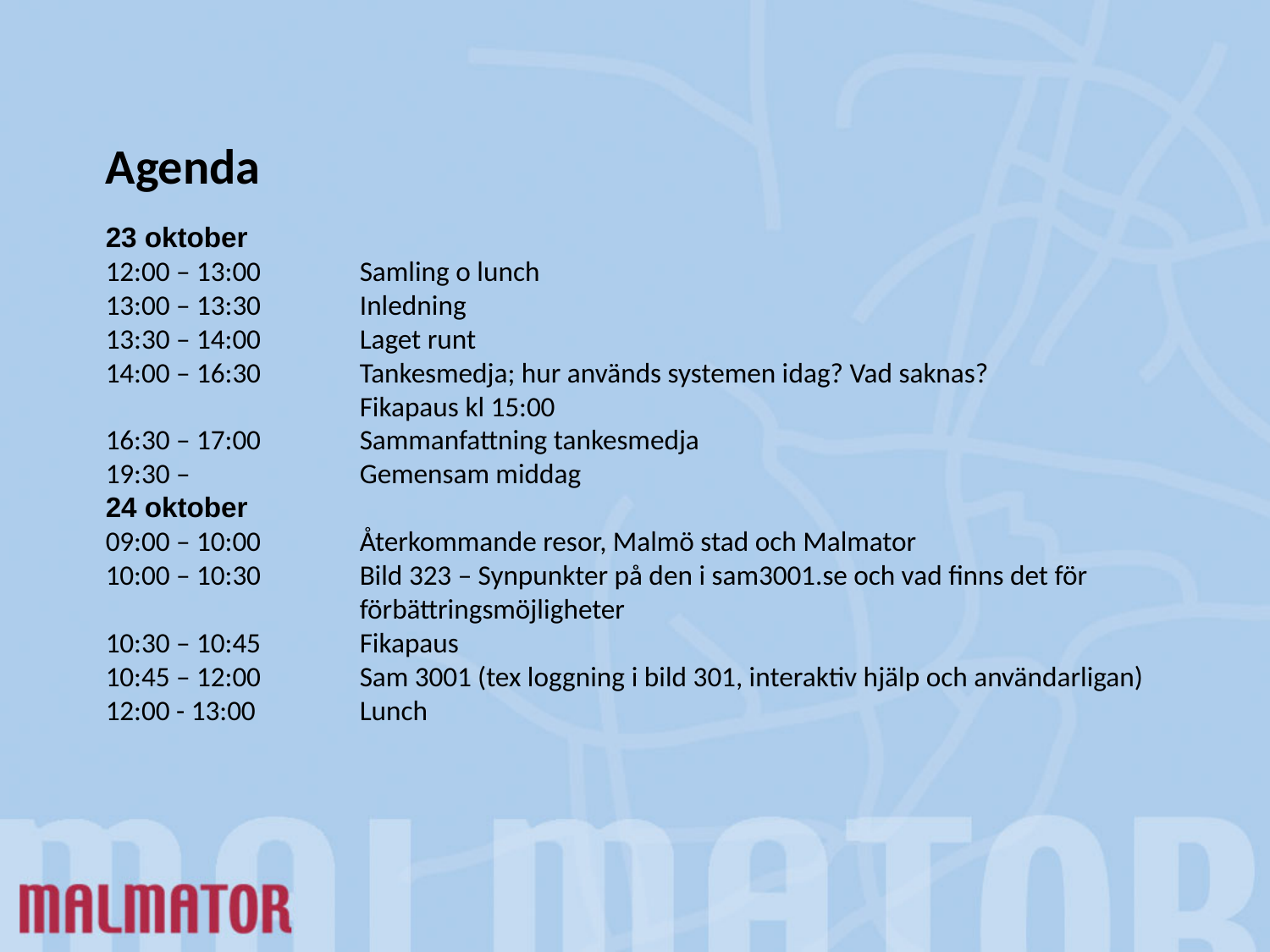

Agenda

23 oktober
12:00 – 13:00	Samling o lunch
13:00 – 13:30	Inledning
13:30 – 14:00	Laget runt
14:00 – 16:30	Tankesmedja; hur används systemen idag? Vad saknas?
		Fikapaus kl 15:00
16:30 – 17:00	Sammanfattning tankesmedja
19:30 – 		Gemensam middag
24 oktober
09:00 – 10:00	Återkommande resor, Malmö stad och Malmator
10:00 – 10:30	Bild 323 – Synpunkter på den i sam3001.se och vad finns det för 			förbättringsmöjligheter
10:30 – 10:45	Fikapaus
10:45 – 12:00	Sam 3001 (tex loggning i bild 301, interaktiv hjälp och användarligan)
12:00 - 13:00	Lunch